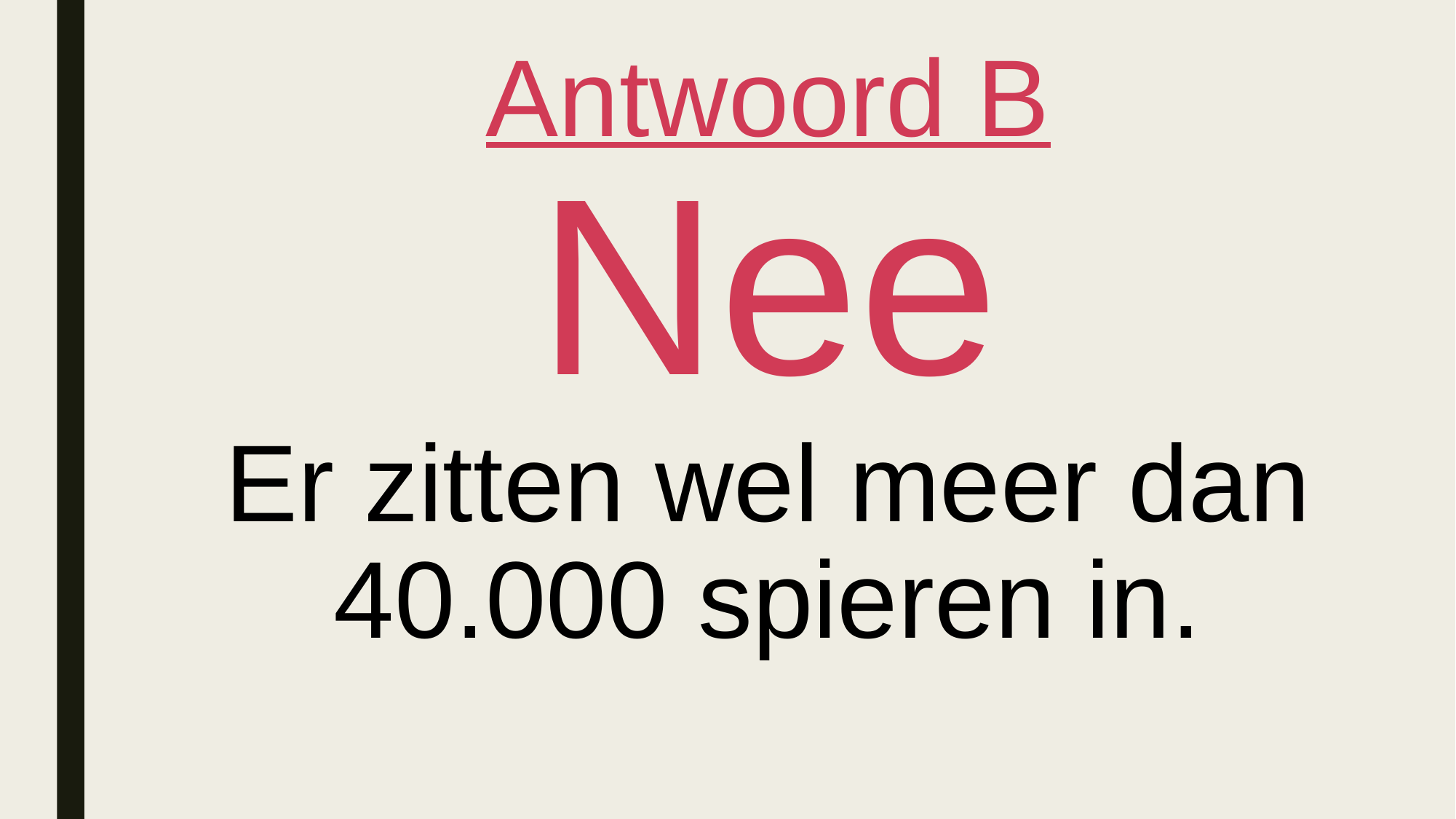

# Antwoord B Nee Er zitten wel meer dan 40.000 spieren in.